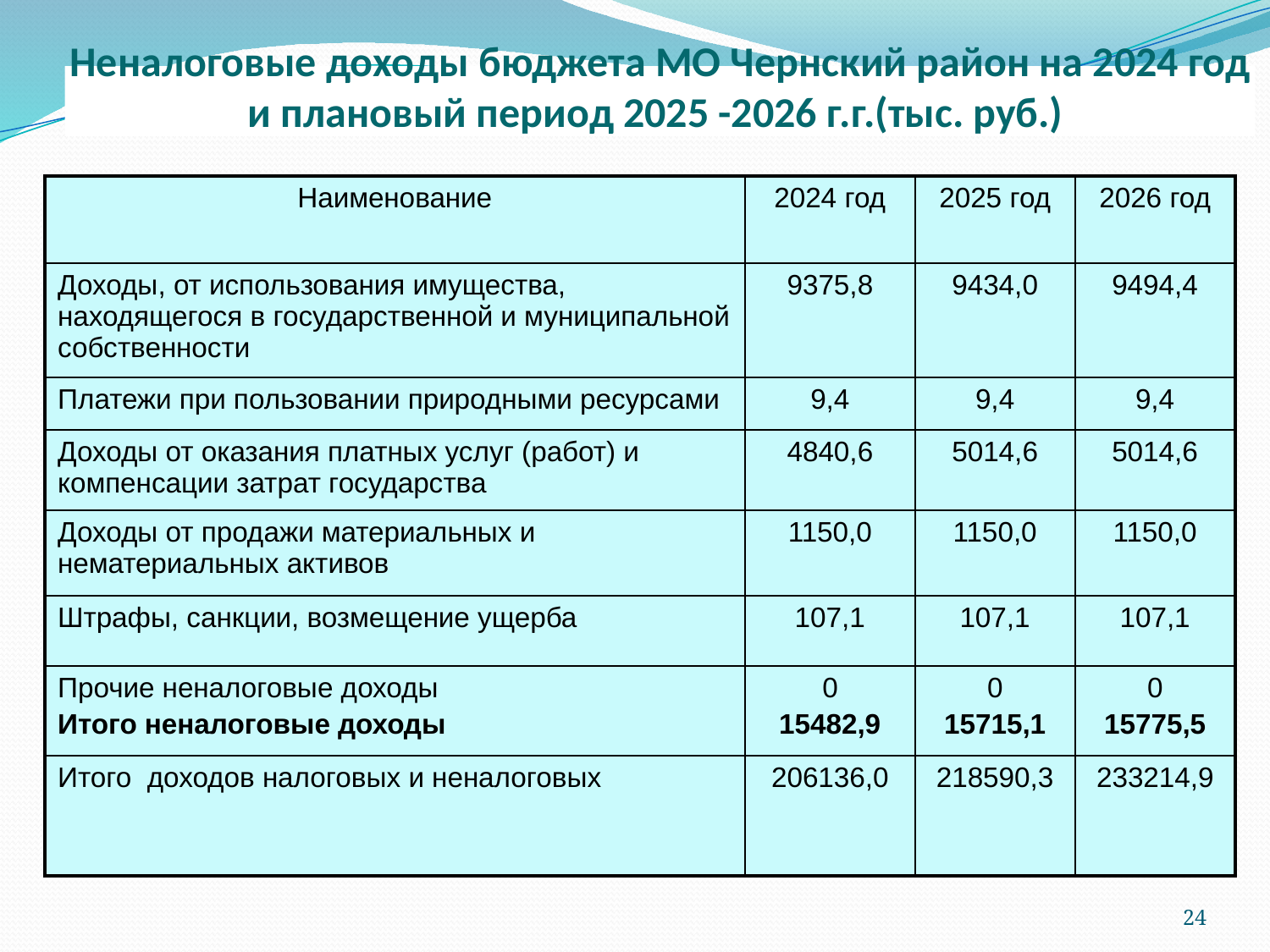

# Неналоговые доходы бюджета МО Чернский район на 2024 год и плановый период 2025 -2026 г.г.(тыс. руб.)
| Наименование | 2024 год | 2025 год | 2026 год |
| --- | --- | --- | --- |
| Доходы, от использования имущества, находящегося в государственной и муниципальной собственности | 9375,8 | 9434,0 | 9494,4 |
| Платежи при пользовании природными ресурсами | 9,4 | 9,4 | 9,4 |
| Доходы от оказания платных услуг (работ) и компенсации затрат государства | 4840,6 | 5014,6 | 5014,6 |
| Доходы от продажи материальных и нематериальных активов | 1150,0 | 1150,0 | 1150,0 |
| Штрафы, санкции, возмещение ущерба | 107,1 | 107,1 | 107,1 |
| Прочие неналоговые доходы Итого неналоговые доходы | 0 15482,9 | 0 15715,1 | 0 15775,5 |
| Итого доходов налоговых и неналоговых | 206136,0 | 218590,3 | 233214,9 |
24